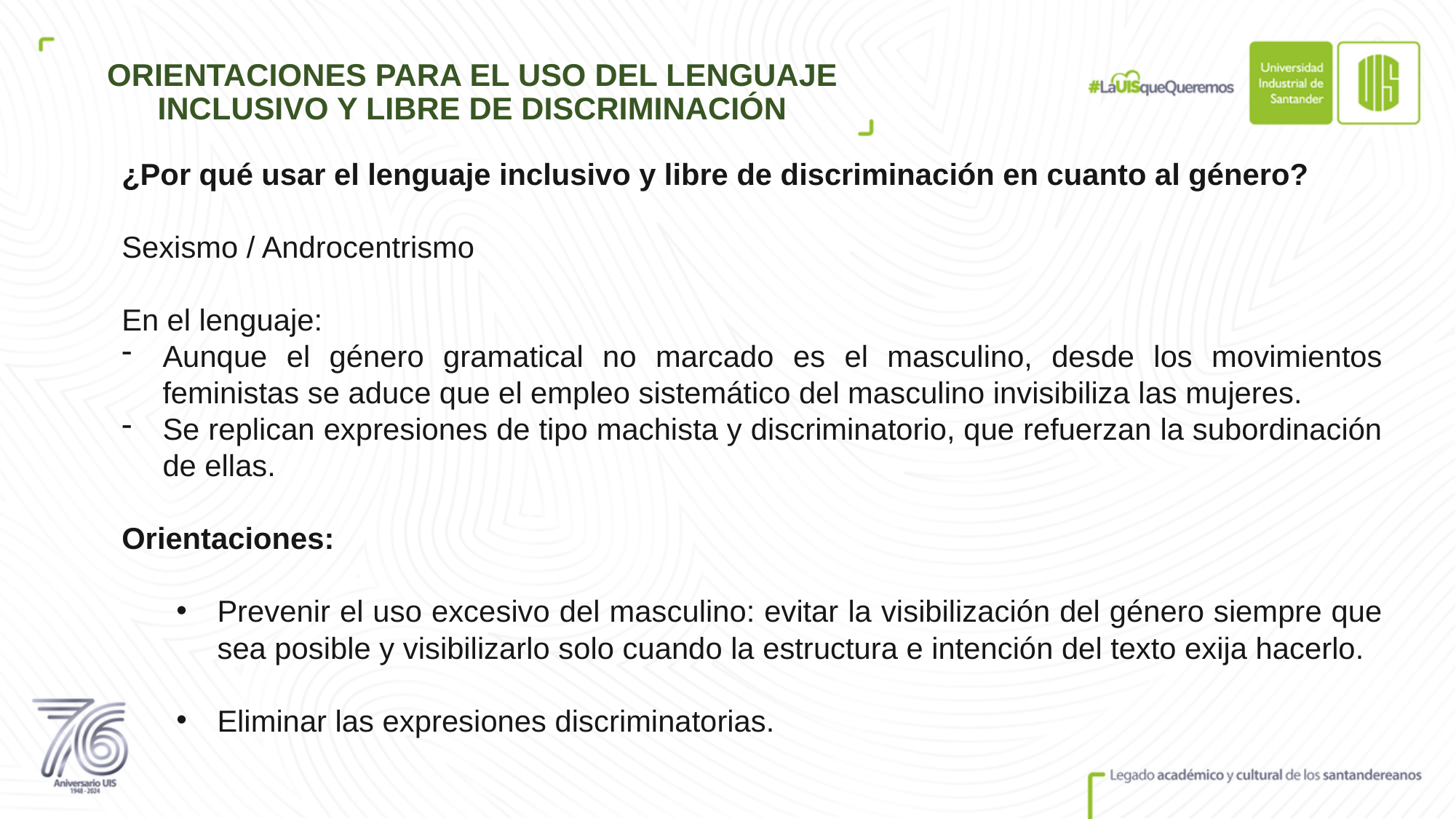

ORIENTACIONES PARA EL USO DEL LENGUAJE INCLUSIVO Y LIBRE DE DISCRIMINACIÓN
¿Por qué usar el lenguaje inclusivo y libre de discriminación en cuanto al género?

Sexismo / Androcentrismo

En el lenguaje:
Aunque el género gramatical no marcado es el masculino, desde los movimientos feministas se aduce que el empleo sistemático del masculino invisibiliza las mujeres.
Se replican expresiones de tipo machista y discriminatorio, que refuerzan la subordinación de ellas.

Orientaciones:

Prevenir el uso excesivo del masculino: evitar la visibilización del género siempre que sea posible y visibilizarlo solo cuando la estructura e intención del texto exija hacerlo.

Eliminar las expresiones discriminatorias.